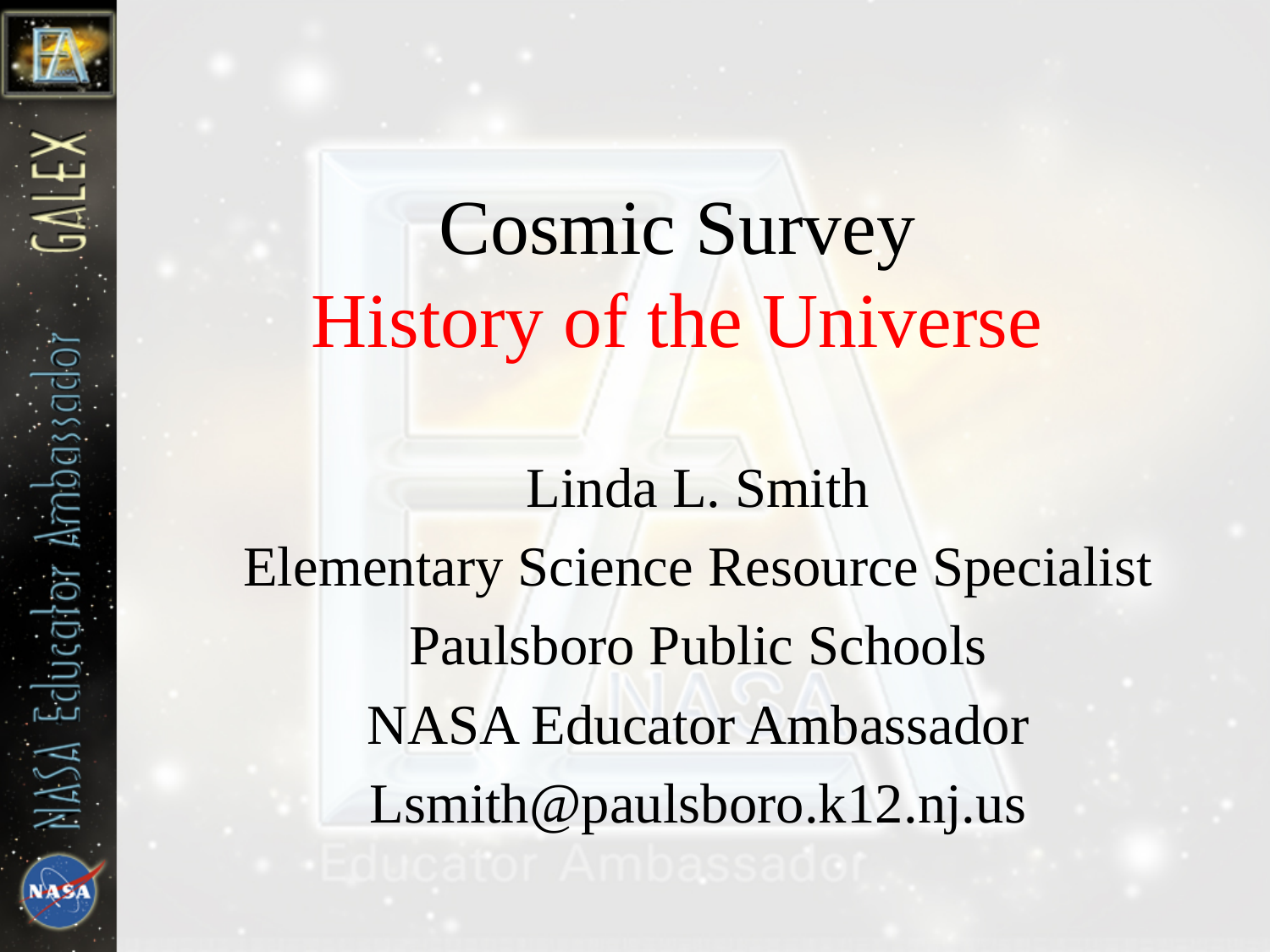

# Cosmic Survey History of the Universe
Linda L. Smith
Elementary Science Resource Specialist
Paulsboro Public Schools
NASA Educator Ambassador
Lsmith@paulsboro.k12.nj.us